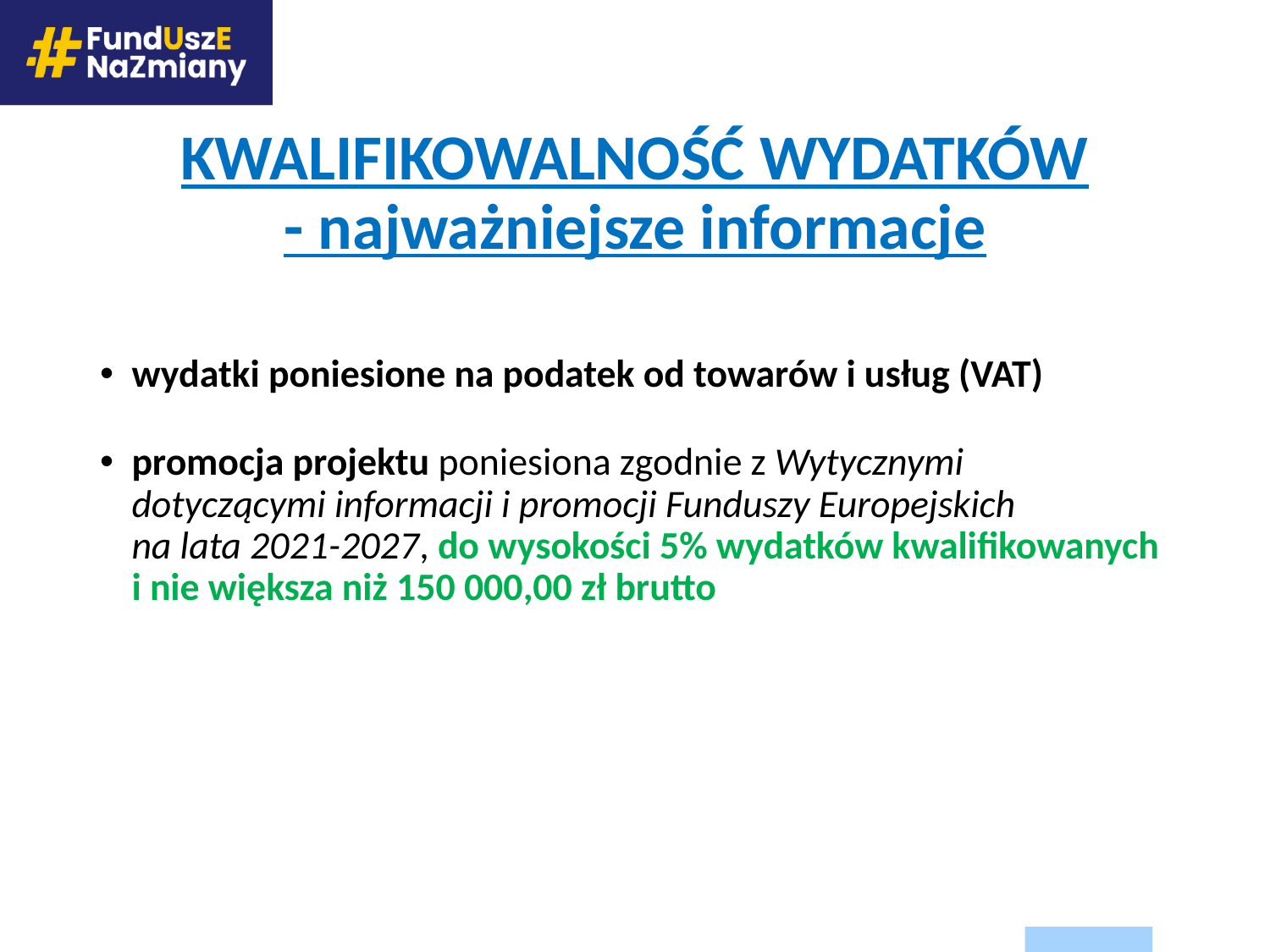

# KWALIFIKOWALNOŚĆ WYDATKÓW - najważniejsze informacje

wydatki poniesione na podatek od towarów i usług (VAT)

promocja projektu poniesiona zgodnie z Wytycznymi
dotyczącymi informacji i promocji Funduszy Europejskich
na lata 2021-2027, do wysokości 5% wydatków kwalifikowanych
i nie większa niż 150 000,00 zł brutto